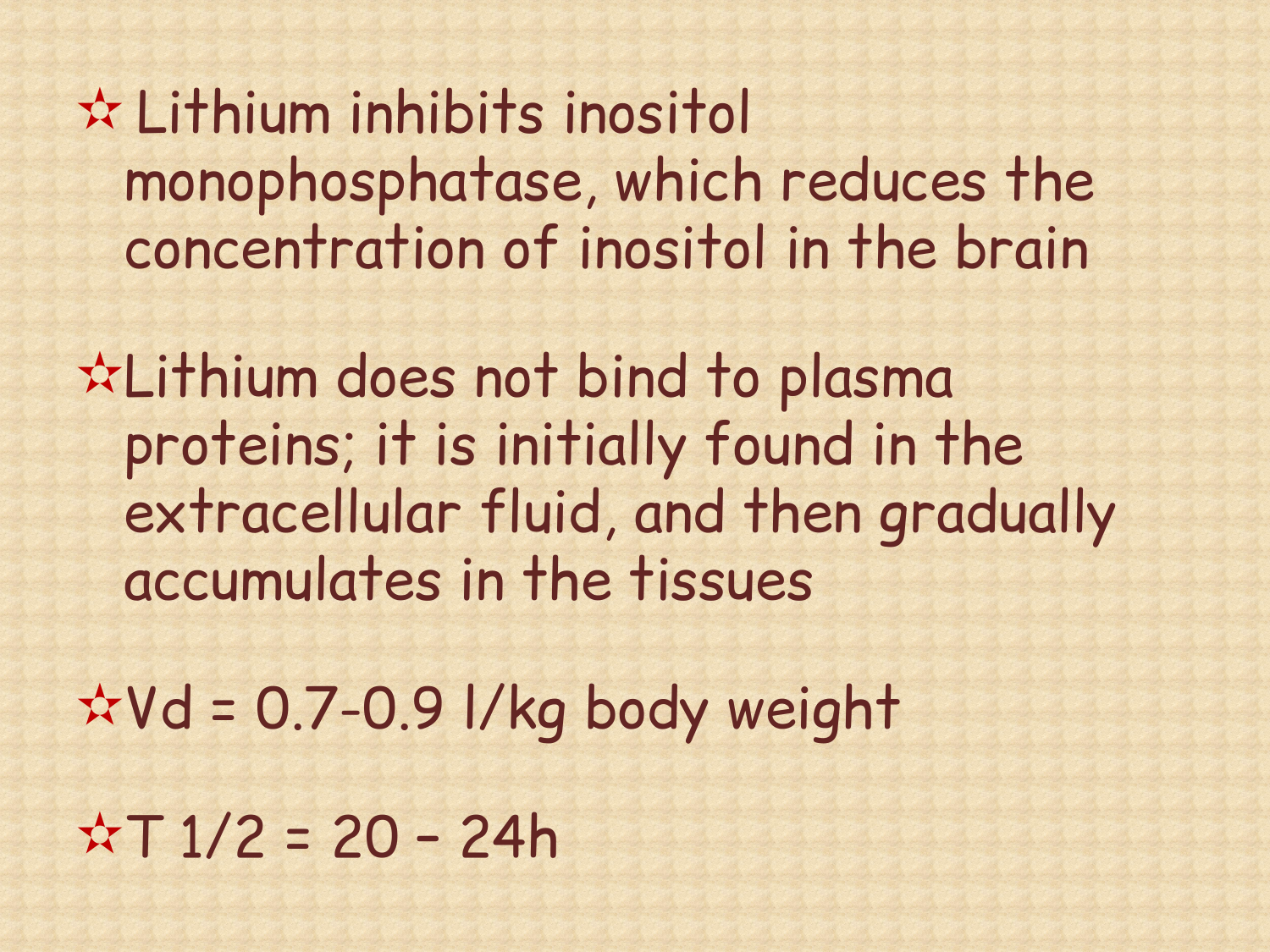

Lithium inhibits inositol monophosphatase, which reduces the concentration of inositol in the brain

Lithium does not bind to plasma proteins; it is initially found in the extracellular fluid, and then gradually accumulates in the tissues

Vd = 0.7-0.9 l/kg body weight

T 1/2 = 20 – 24h